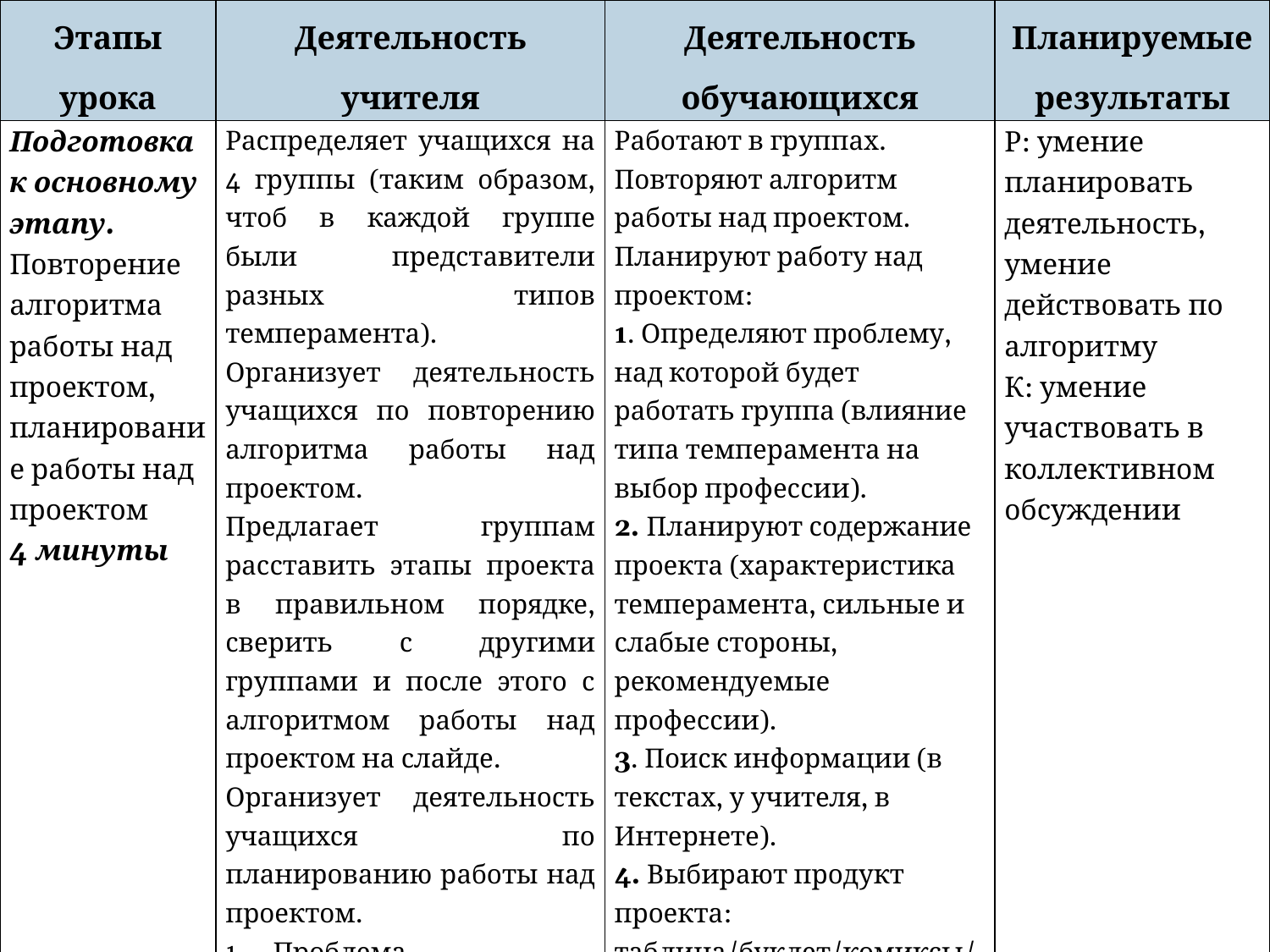

| Этапы урока | Деятельность учителя | Деятельность обучающихся | Планируемые результаты |
| --- | --- | --- | --- |
| Подготовка к основному этапу. Повторение алгоритма работы над проектом, планирование работы над проектом 4 минуты | Распределяет учащихся на 4 группы (таким образом, чтоб в каждой группе были представители разных типов темперамента). Организует деятельность учащихся по повторению алгоритма работы над проектом. Предлагает группам расставить этапы проекта в правильном порядке, сверить с другими группами и после этого с алгоритмом работы над проектом на слайде. Организует деятельность учащихся по планированию работы над проектом. Проблема. Планирование работы. Поиск информации. Подготовка продукта. Презентация проекта. | Работают в группах. Повторяют алгоритм работы над проектом. Планируют работу над проектом: 1. Определяют проблему, над которой будет работать группа (влияние типа темперамента на выбор профессии). 2. Планируют содержание проекта (характеристика темперамента, сильные и слабые стороны, рекомендуемые профессии). 3. Поиск информации (в текстах, у учителя, в Интернете). 4. Выбирают продукт проекта: таблица/буклет/комиксы/ листовка с рисунком. 5. Презентация проекта. | Р: умение планировать деятельность, умение действовать по алгоритму К: умение участвовать в коллективном обсуждении |